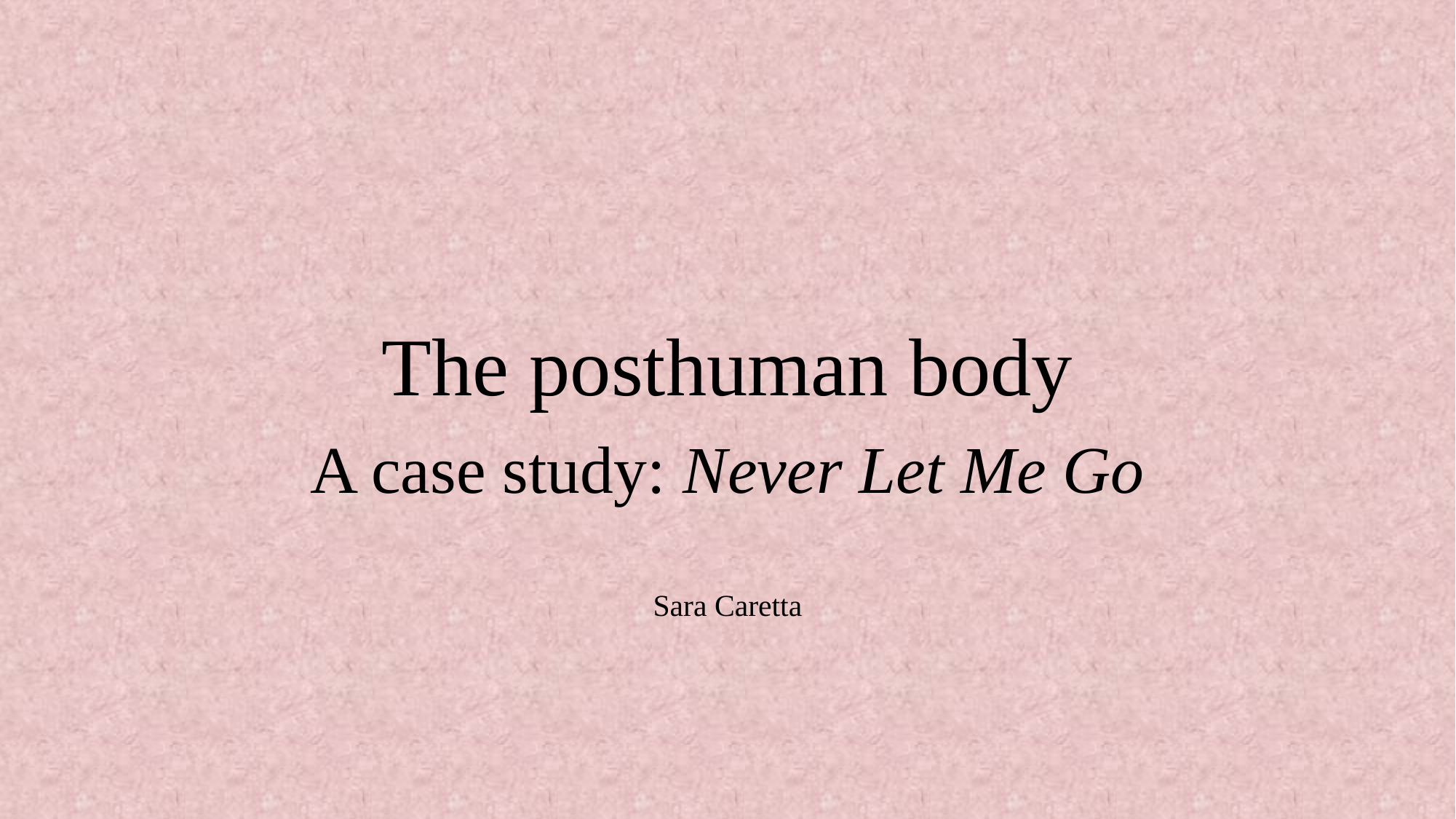

# The posthuman body
A case study: Never Let Me Go
Sara Caretta